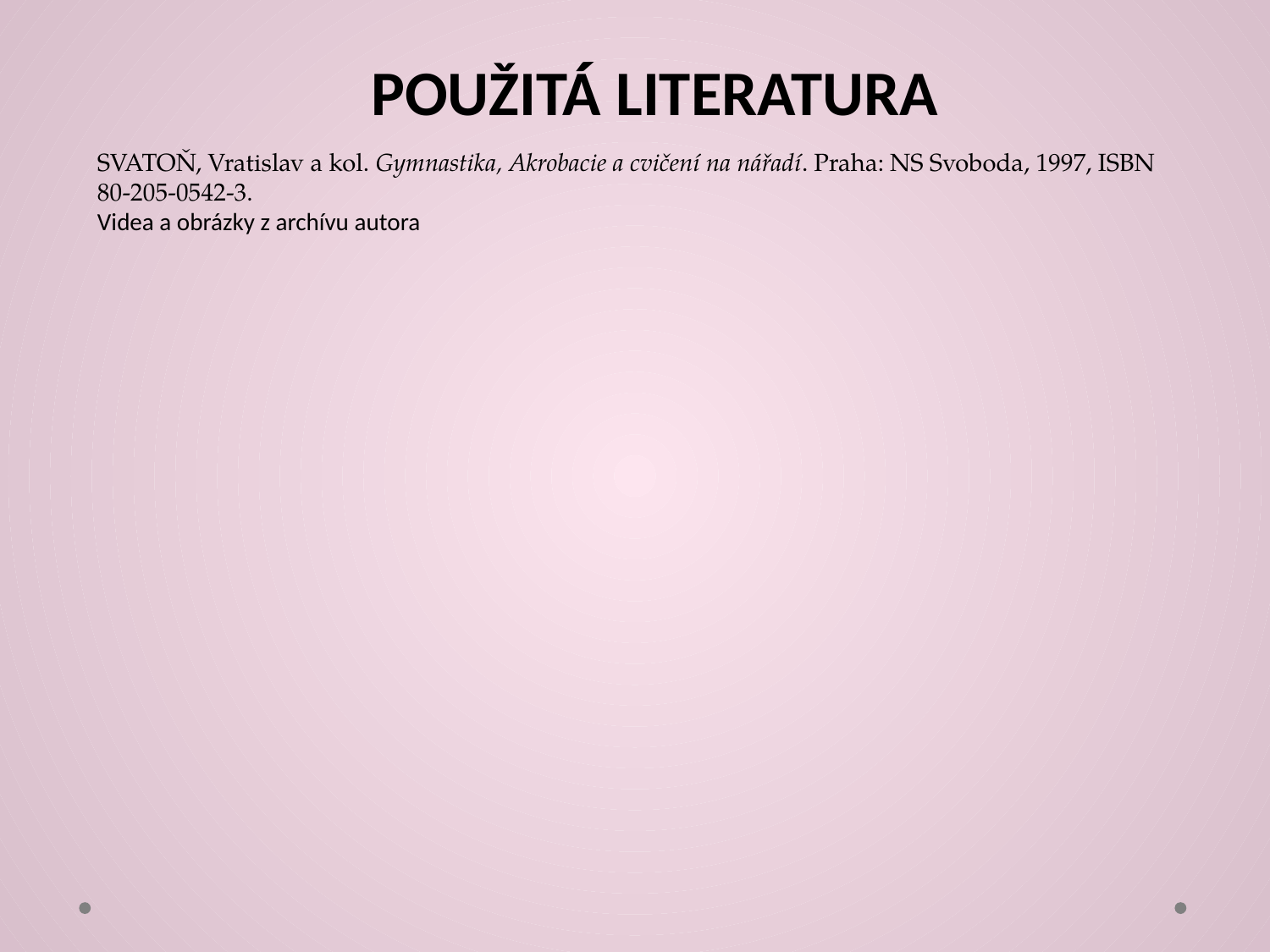

POUŽITÁ LITERATURA
SVATOŇ, Vratislav a kol. Gymnastika, Akrobacie a cvičení na nářadí. Praha: NS Svoboda, 1997, ISBN 80-205-0542-3.
Videa a obrázky z archívu autora